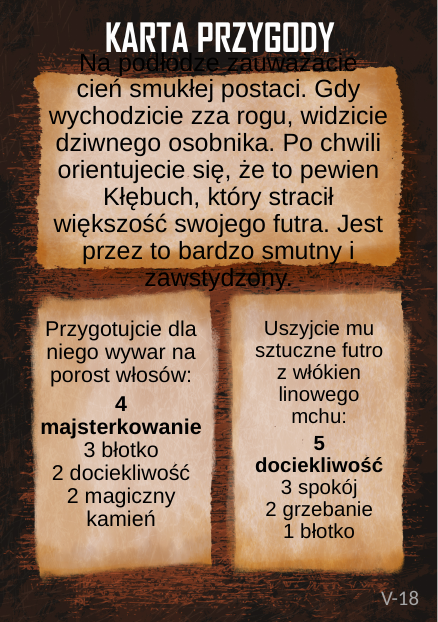

# Na podłodze zauważacie cień smukłej postaci. Gdy wychodzicie zza rogu, widzicie dziwnego osobnika. Po chwili orientujecie się, że to pewien Kłębuch, który stracił większość swojego futra. Jest przez to bardzo smutny i zawstydzony.
Przygotujcie dla niego wywar na porost włosów:
4 majsterkowanie
3 błotko
2 dociekliwość
2 magiczny kamień
Uszyjcie mu sztuczne futro z włókien linowego mchu:
5 dociekliwość
3 spokój
2 grzebanie
1 błotko
V-18